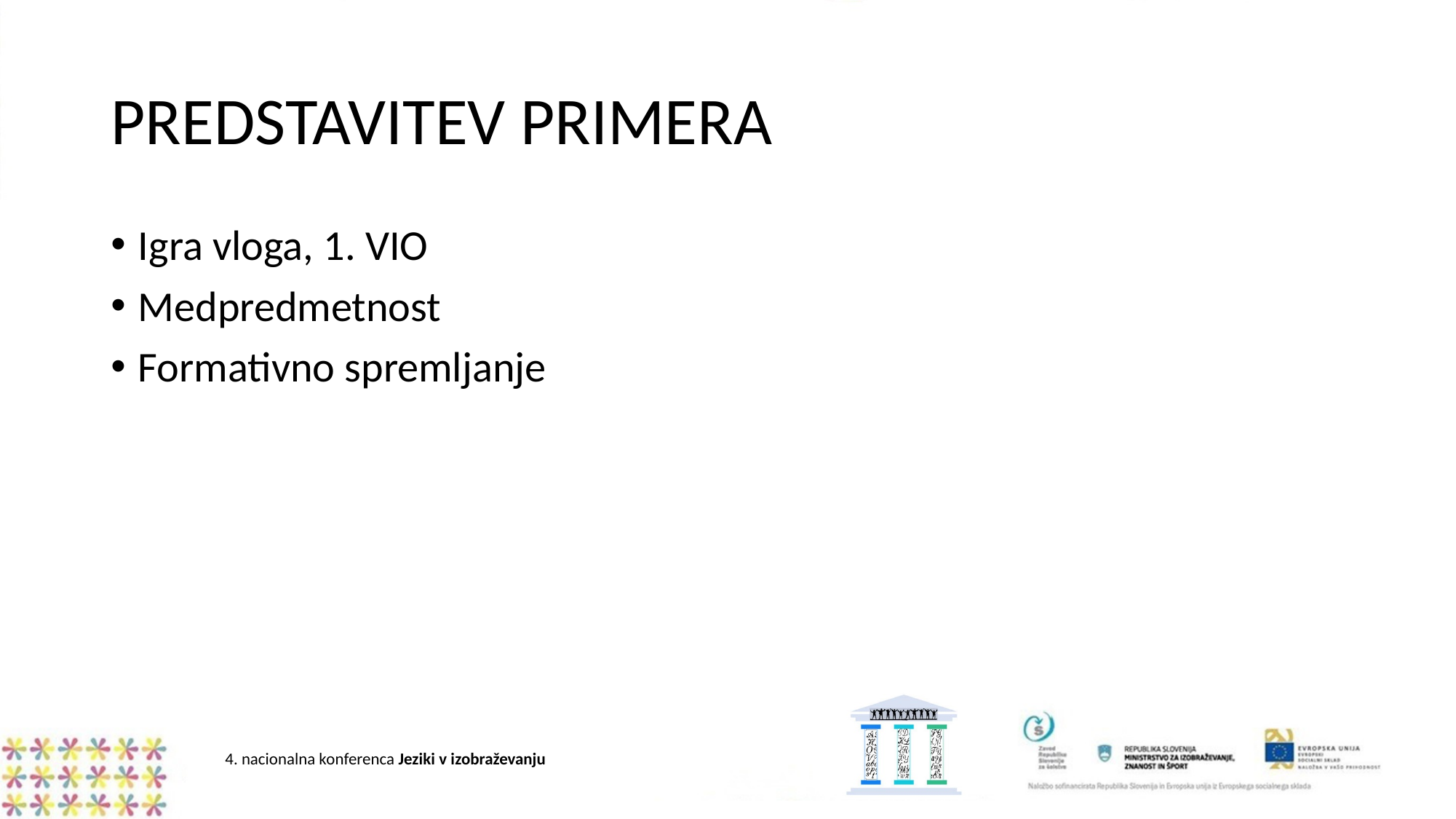

# PREDSTAVITEV PRIMERA
Igra vloga, 1. VIO
Medpredmetnost
Formativno spremljanje